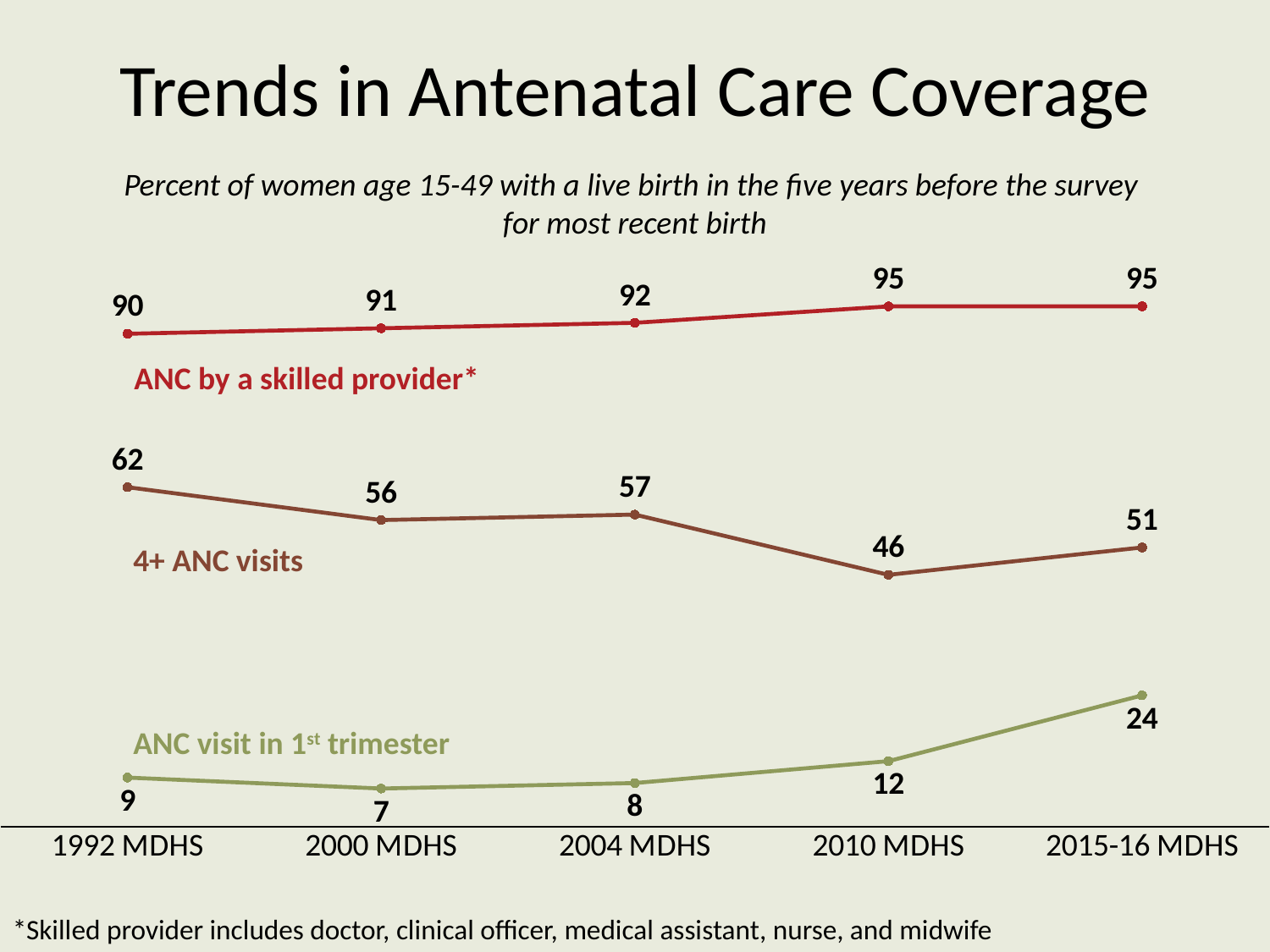

# Trends in Antenatal Care Coverage
Percent of women age 15-49 with a live birth in the five years before the survey
for most recent birth

### Chart

| Category | Antenatal care by a skilled provider | 4+ ANC visits | ANC visit in 1st trimester |
|---|---|---|---|
| 1992 MDHS | 90.0 | 62.0 | 9.0 |
| 2000 MDHS | 91.0 | 56.0 | 7.0 |
| 2004 MDHS | 92.0 | 57.0 | 8.0 |
| 2010 MDHS | 95.0 | 46.0 | 12.0 |
| 2015-16 MDHS | 95.0 | 51.0 | 24.0 |
ANC by a skilled provider*
4+ ANC visits
ANC visit in 1st trimester
*Skilled provider includes doctor, clinical officer, medical assistant, nurse, and midwife